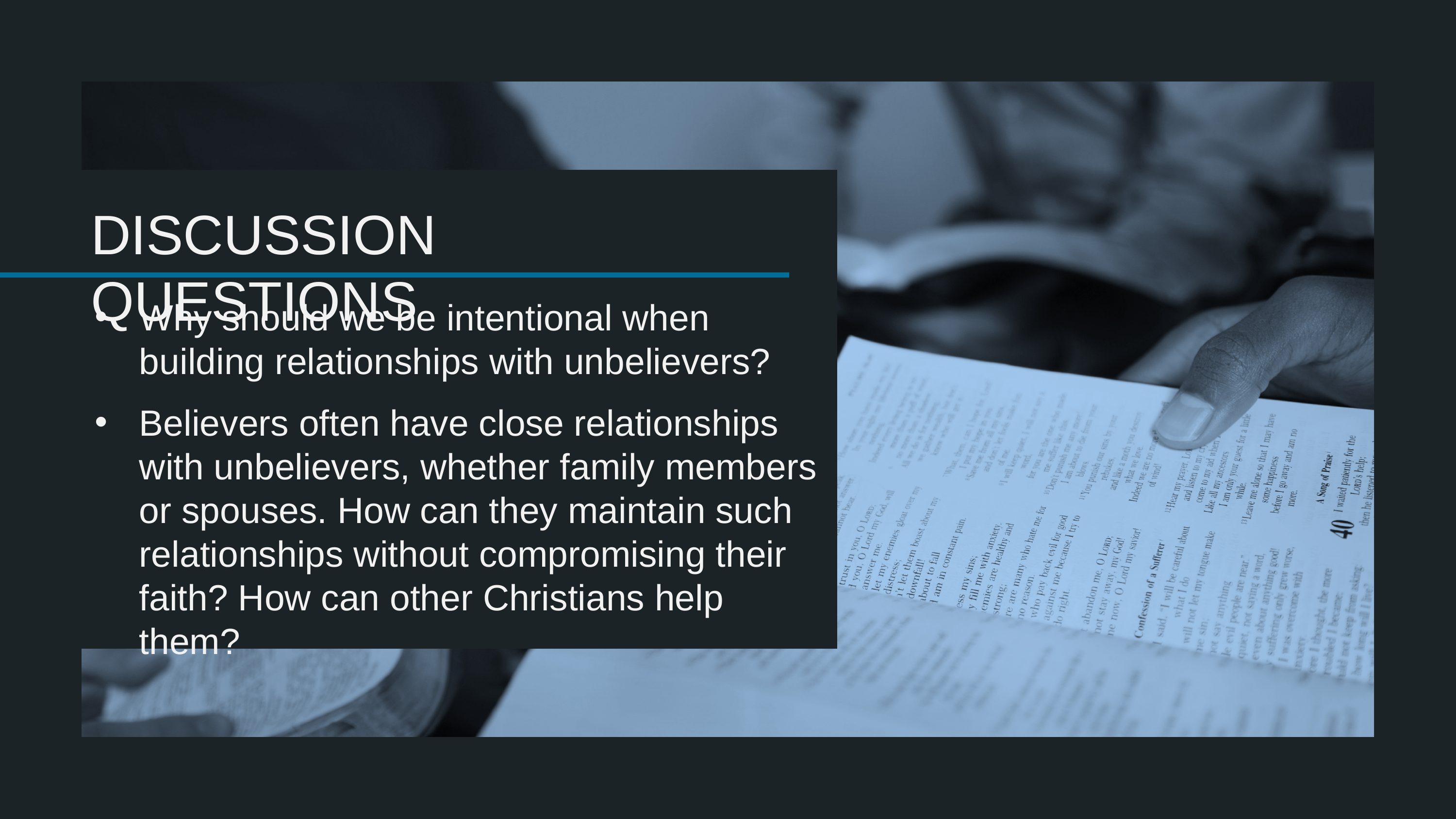

Why should we be intentional when building relationships with unbelievers?
Believers often have close relationships with unbelievers, whether family members or spouses. How can they maintain such relationships without compromising their faith? How can other Christians help them?